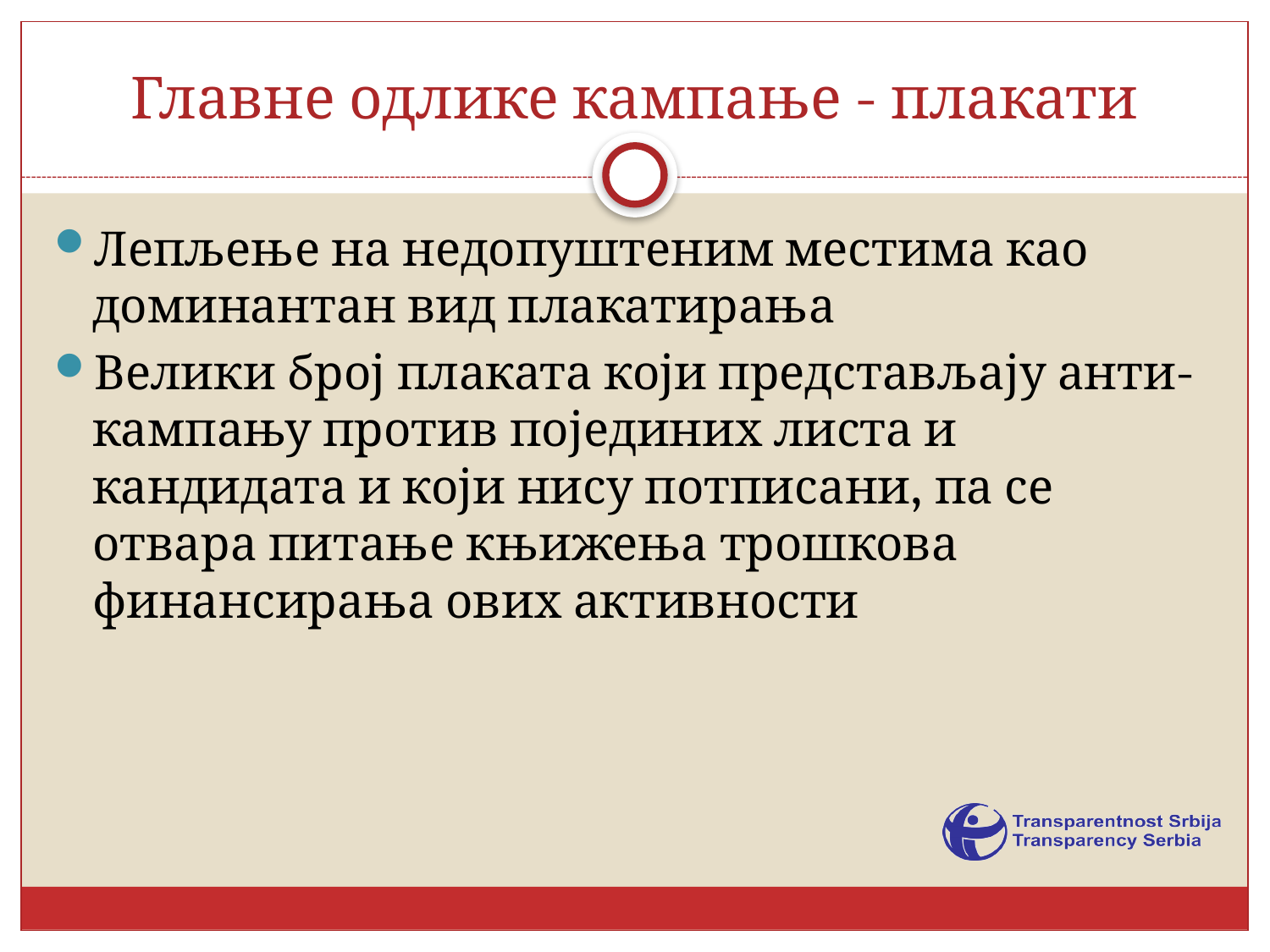

# Главне одлике кампање - плакати
Лепљење на недопуштеним местима као доминантан вид плакатирања
Велики број плаката који представљају анти-кампању против појединих листа и кандидата и који нису потписани, па се отвара питање књижења трошкова финансирања ових активности